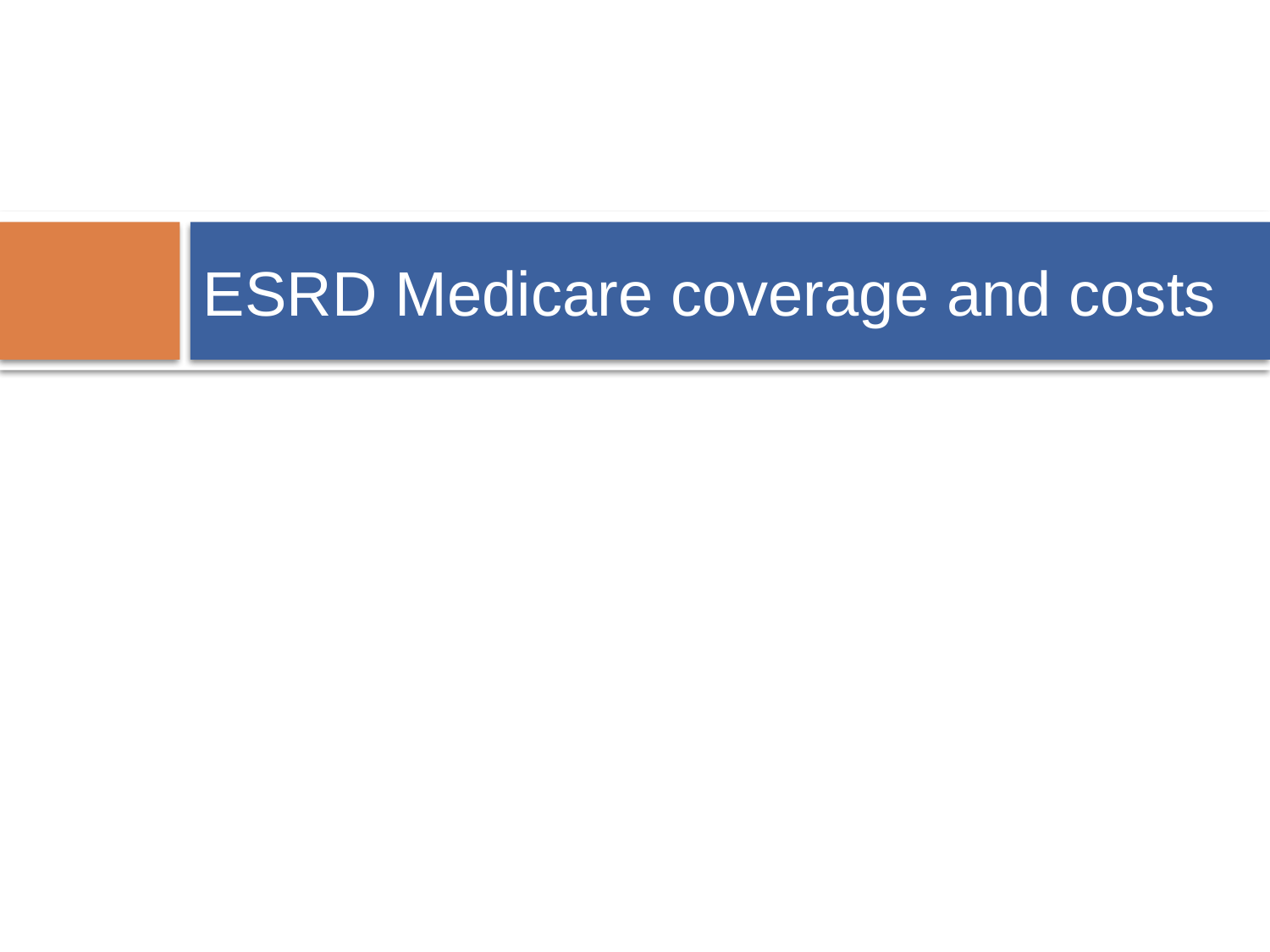

17
# ESRD Medicare coverage and costs